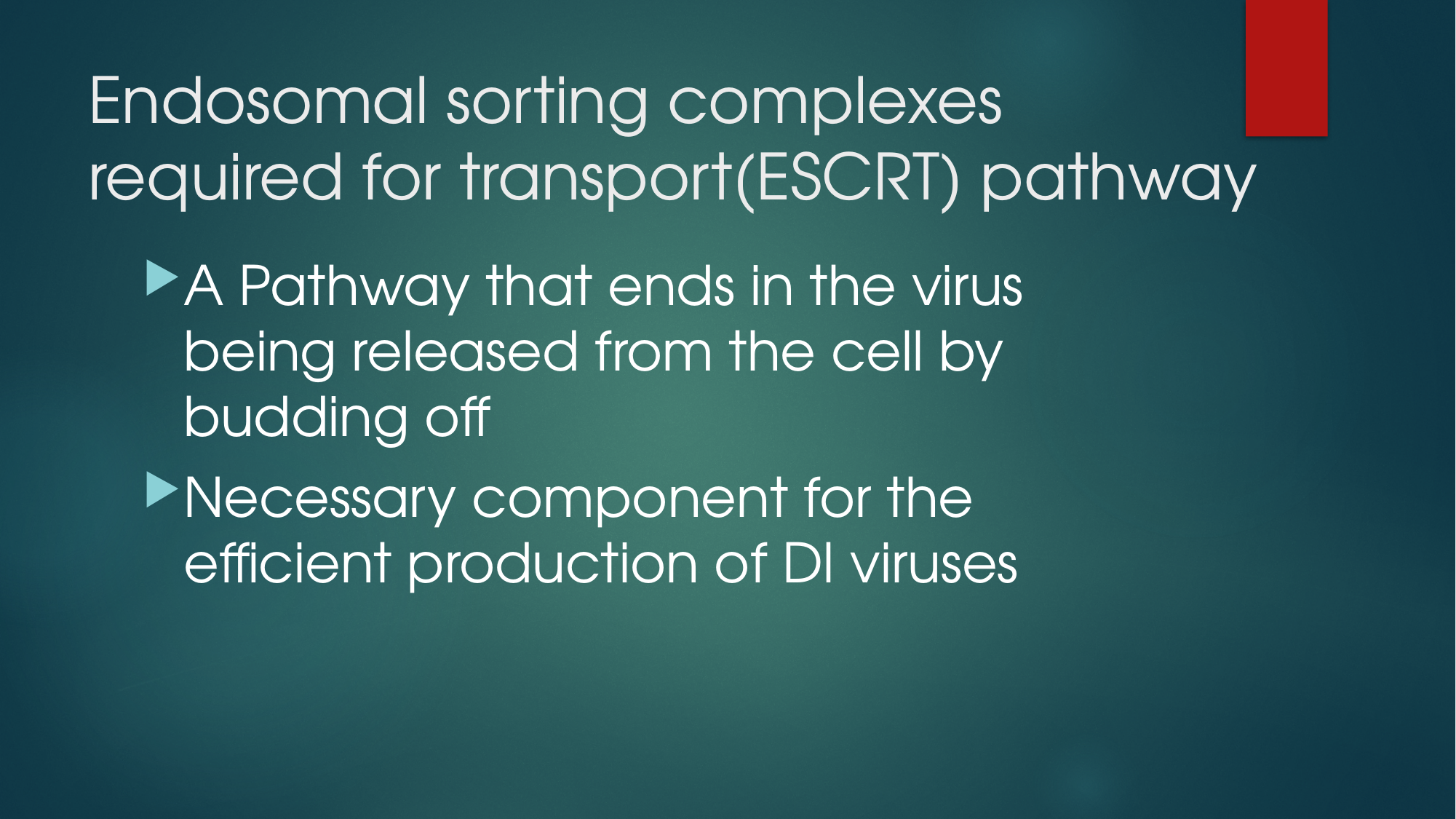

# Endosomal sorting complexes required for transport(ESCRT) pathway
A Pathway that ends in the virus being released from the cell by budding off
Necessary component for the efficient production of DI viruses